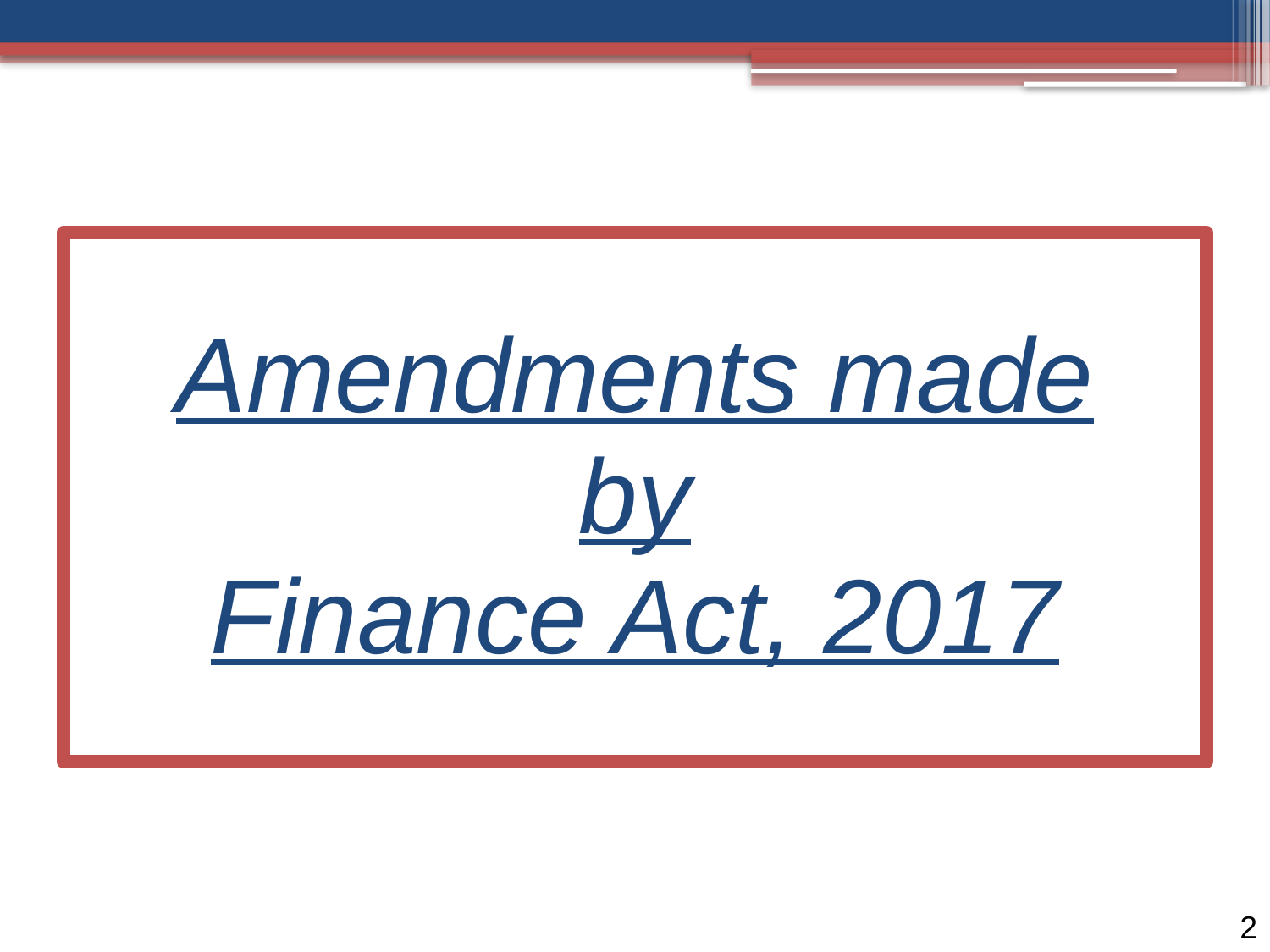

Amendments made
by
Finance Act, 2017
2